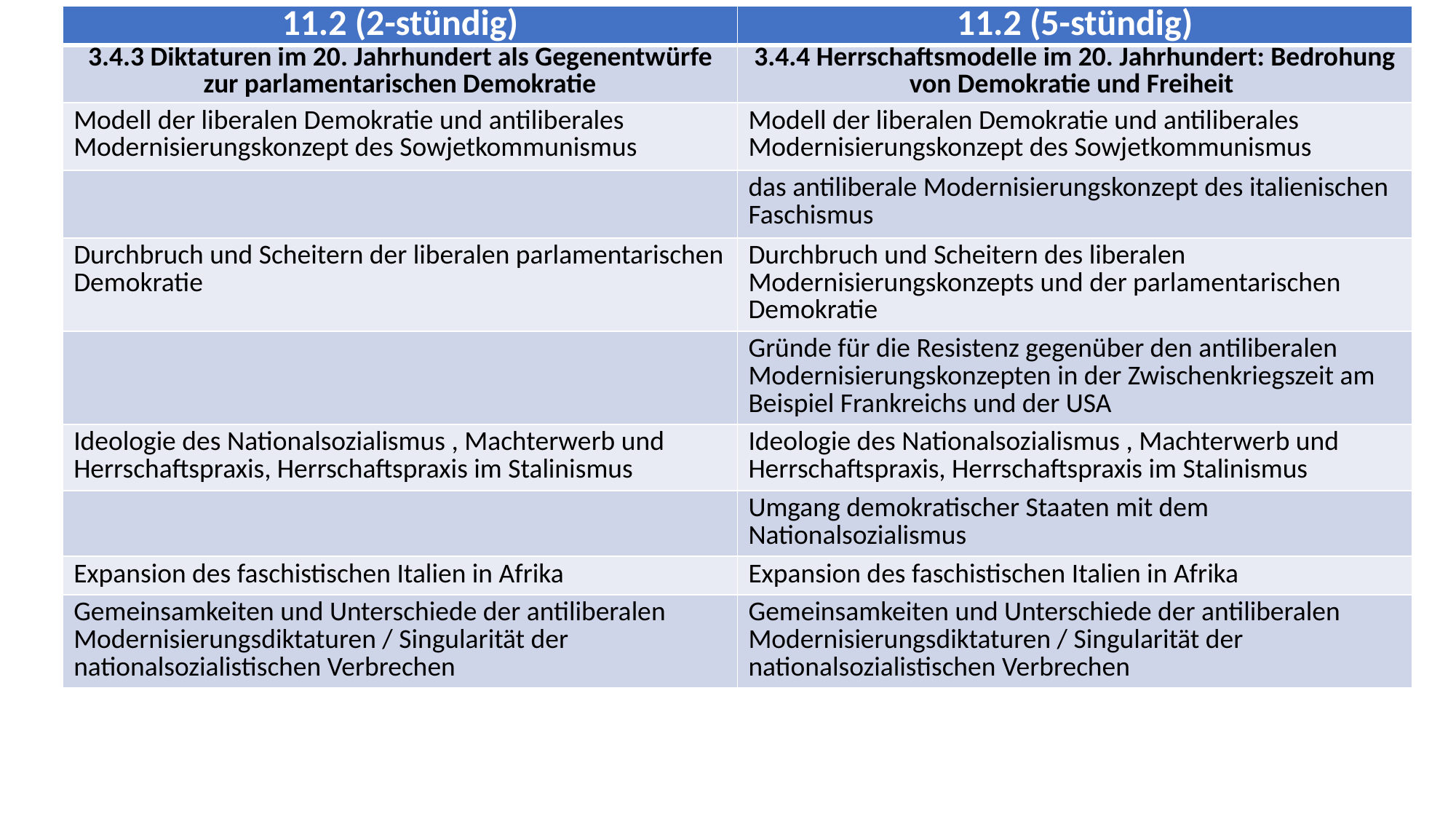

| 11.2 (2-stündig) | 11.2 (5-stündig) |
| --- | --- |
| 3.4.3 Diktaturen im 20. Jahrhundert als Gegenentwürfe zur parlamentarischen Demokratie | 3.4.4 Herrschaftsmodelle im 20. Jahrhundert: Bedrohung von Demokratie und Freiheit |
| Modell der liberalen Demokratie und antiliberales Modernisierungskonzept des Sowjetkommunismus | Modell der liberalen Demokratie und antiliberales Modernisierungskonzept des Sowjetkommunismus |
|  | das antiliberale Modernisierungskonzept des italienischen Faschismus |
| Durchbruch und Scheitern der liberalen parlamentarischen Demokratie | Durchbruch und Scheitern des liberalen Modernisierungskonzepts und der parlamentarischen Demokratie |
|  | Gründe für die Resistenz gegenüber den antiliberalen Modernisierungskonzepten in der Zwischenkriegszeit am Beispiel Frankreichs und der USA |
| Ideologie des Nationalsozialismus , Machterwerb und Herrschaftspraxis, Herrschaftspraxis im Stalinismus | Ideologie des Nationalsozialismus , Machterwerb und Herrschaftspraxis, Herrschaftspraxis im Stalinismus |
|  | Umgang demokratischer Staaten mit dem Nationalsozialismus |
| Expansion des faschistischen Italien in Afrika | Expansion des faschistischen Italien in Afrika |
| Gemeinsamkeiten und Unterschiede der antiliberalen Modernisierungsdiktaturen / Singularität der nationalsozialistischen Verbrechen | Gemeinsamkeiten und Unterschiede der antiliberalen Modernisierungsdiktaturen / Singularität der nationalsozialistischen Verbrechen |